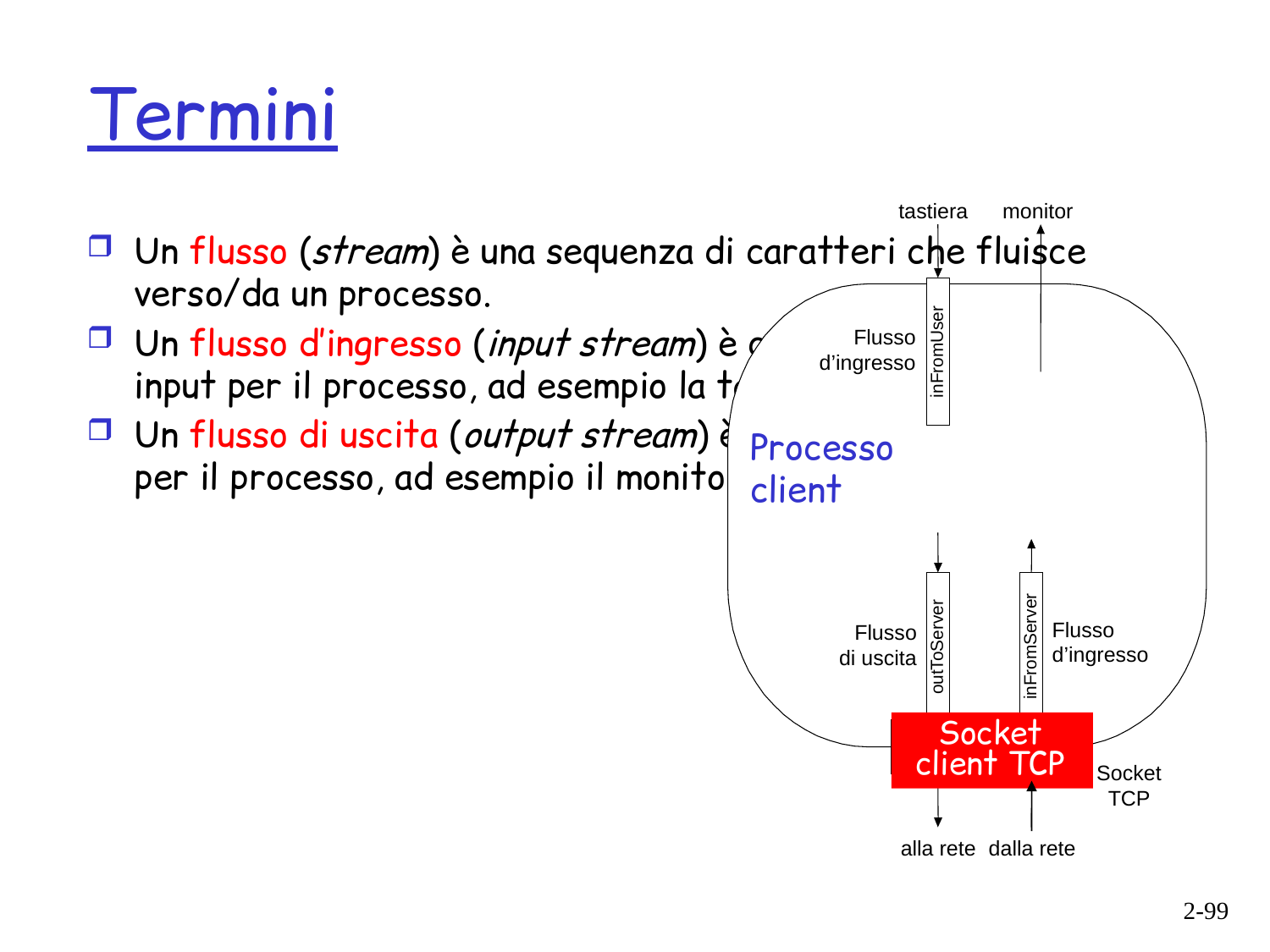

# Termini
tastiera
monitor
Un flusso (stream) è una sequenza di caratteri che fluisce verso/da un processo.
Un flusso d’ingresso (input stream) è collegato a un’origine di input per il processo, ad esempio la tastiera o la socket.
Un flusso di uscita (output stream) è collegato a un’uscita per il processo, ad esempio il monitor o la socket.

Flusso
d’ingresso
inFromUser
Processo
client

Flusso
d’ingresso
Flusso
di uscita
inFromServer
outToServer

Socket client TCP

clientSocket
Socket
TCP

alla rete
dalla rete
2-99